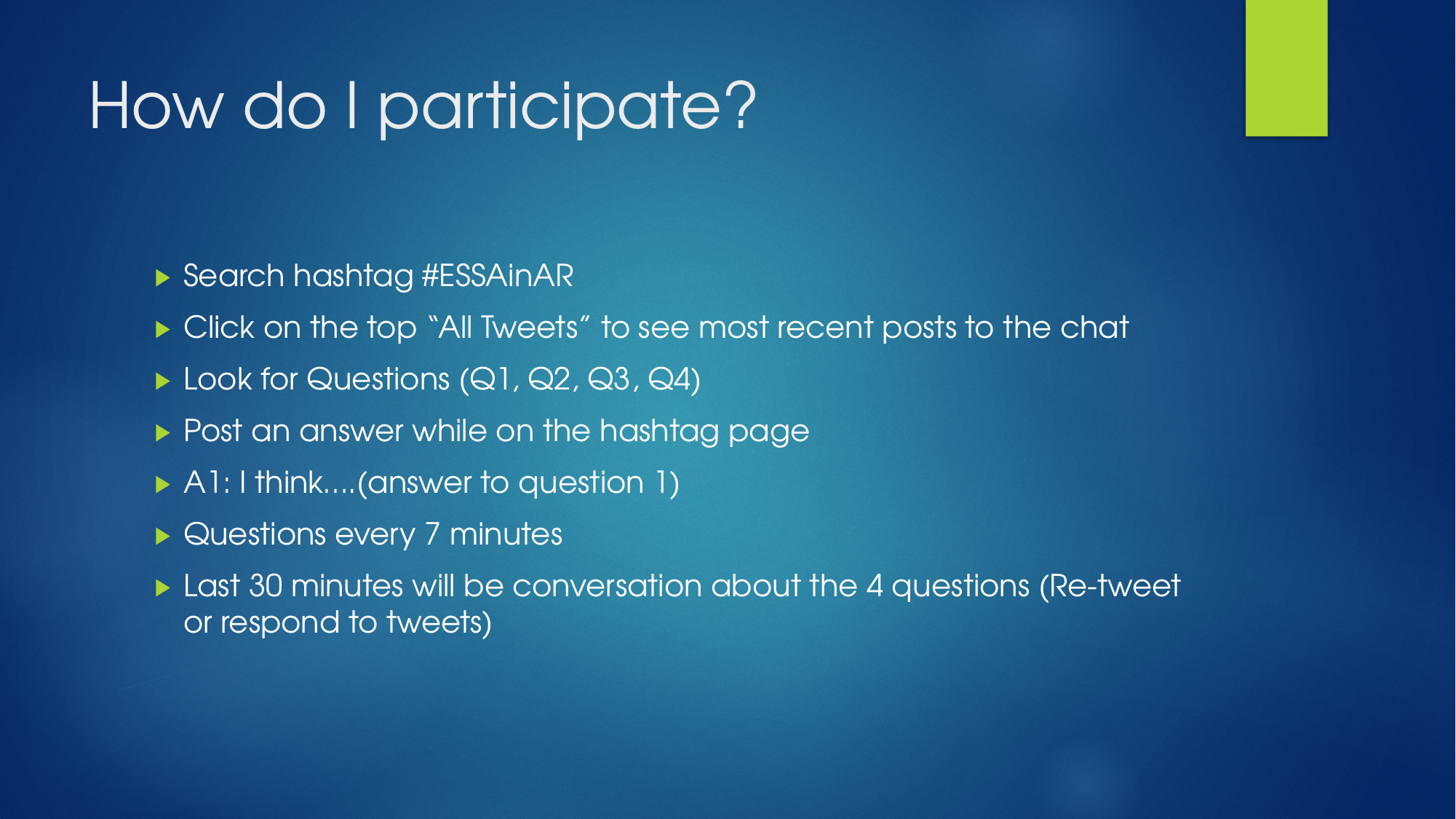

# How do I participate?
Search hashtag #ESSAinAR
Click on the top “All Tweets” to see most recent posts to the chat
Look for Questions (Q1, Q2, Q3, Q4)
Post an answer while on the hashtag page
A1: I think….(answer to question 1)
Questions every 7 minutes
Last 30 minutes will be conversation about the 4 questions (Re-tweet or respond to tweets)